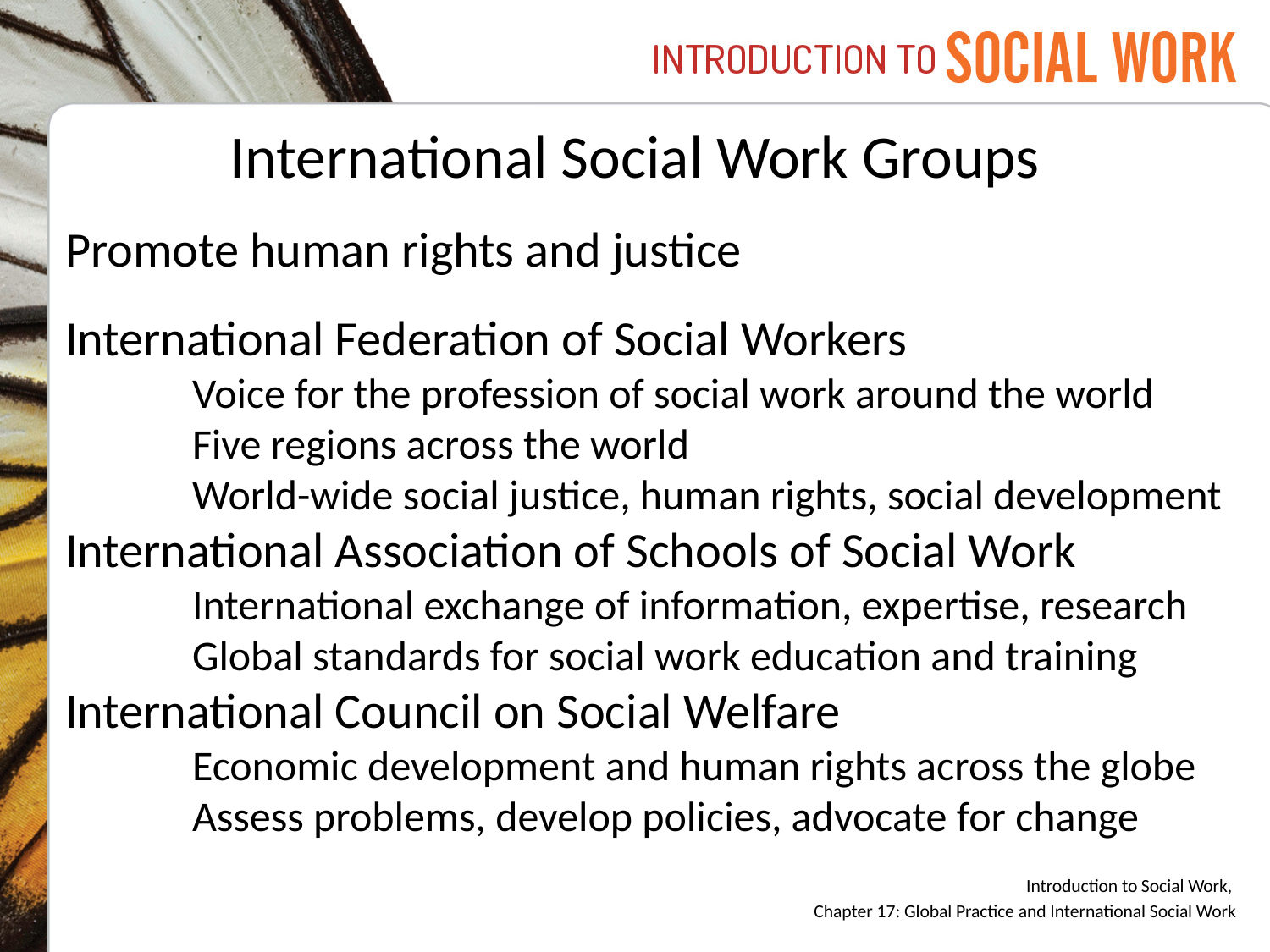

# International Social Work Groups
Promote human rights and justice

International Federation of Social Workers
	Voice for the profession of social work around the world
	Five regions across the world
	World-wide social justice, human rights, social development
International Association of Schools of Social Work
	International exchange of information, expertise, research
	Global standards for social work education and training
International Council on Social Welfare
	Economic development and human rights across the globe
	Assess problems, develop policies, advocate for change

Introduction to Social Work,
Chapter 17: Global Practice and International Social Work